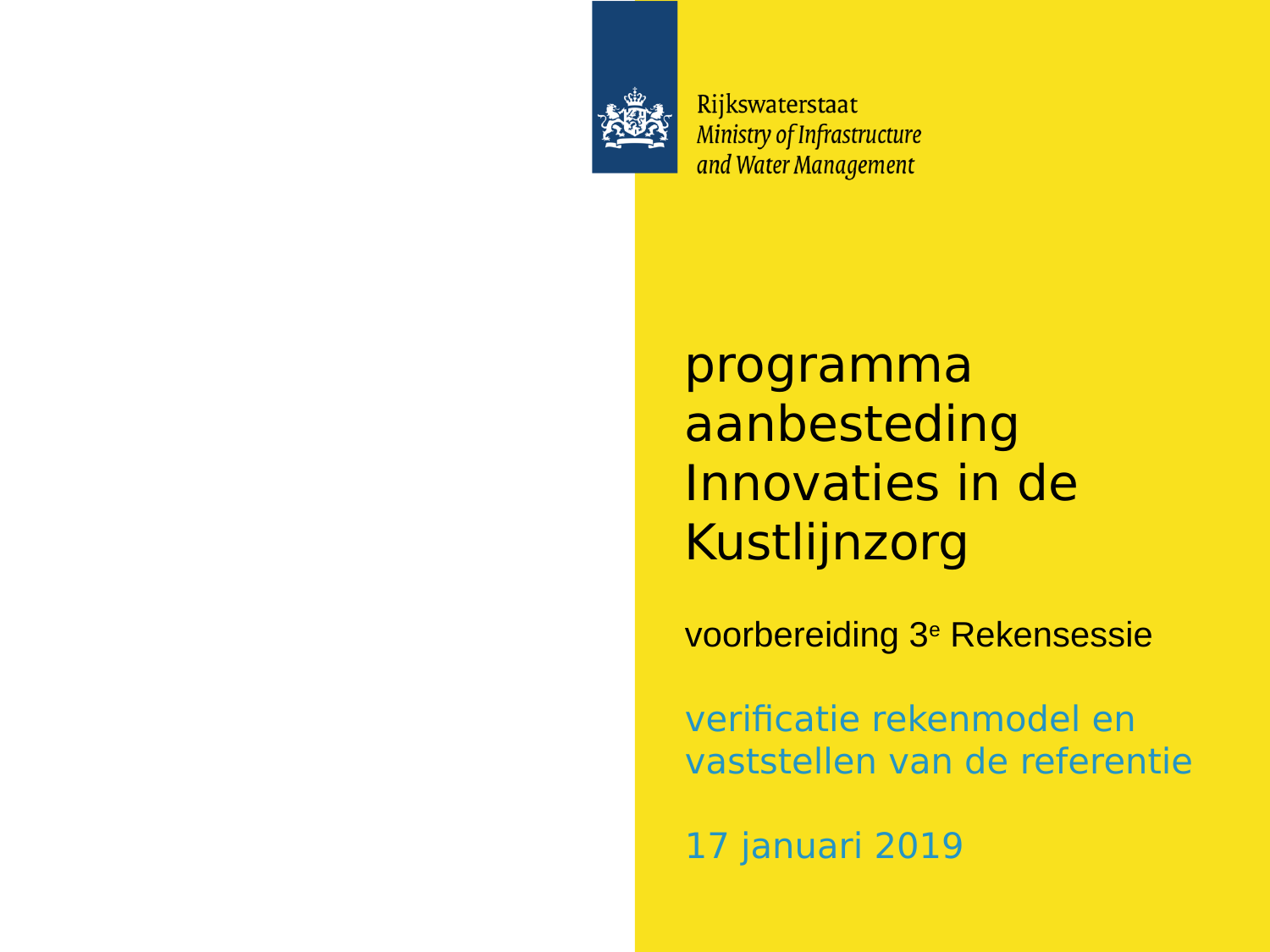

# programma aanbesteding Innovaties in de Kustlijnzorg voorbereiding 3e Rekensessie verificatie rekenmodel en vaststellen van de referentie 17 januari 2019

© NASA